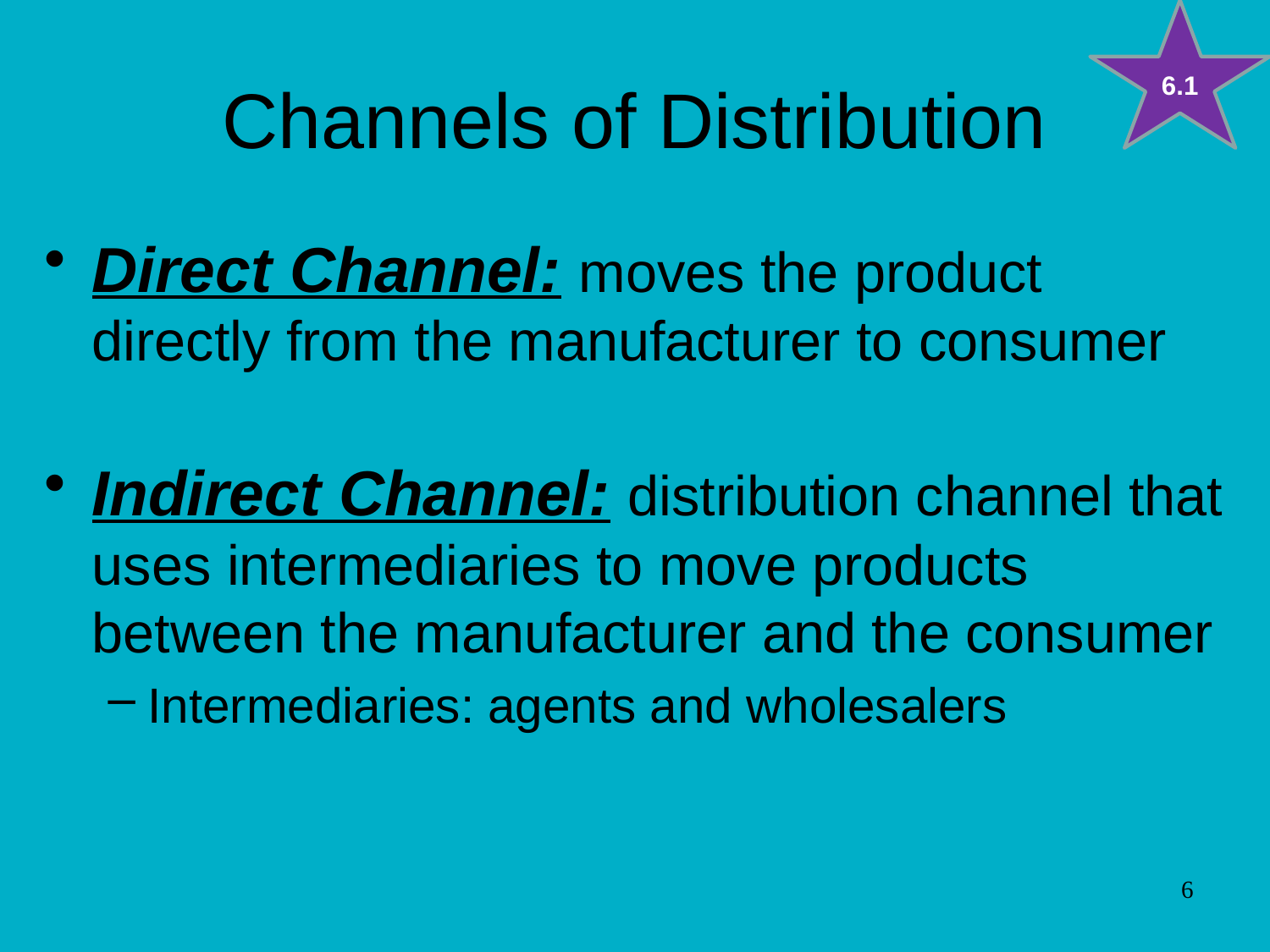

6.1
# Channels of Distribution
Direct Channel: moves the product directly from the manufacturer to consumer
Indirect Channel: distribution channel that uses intermediaries to move products between the manufacturer and the consumer
Intermediaries: agents and wholesalers
6